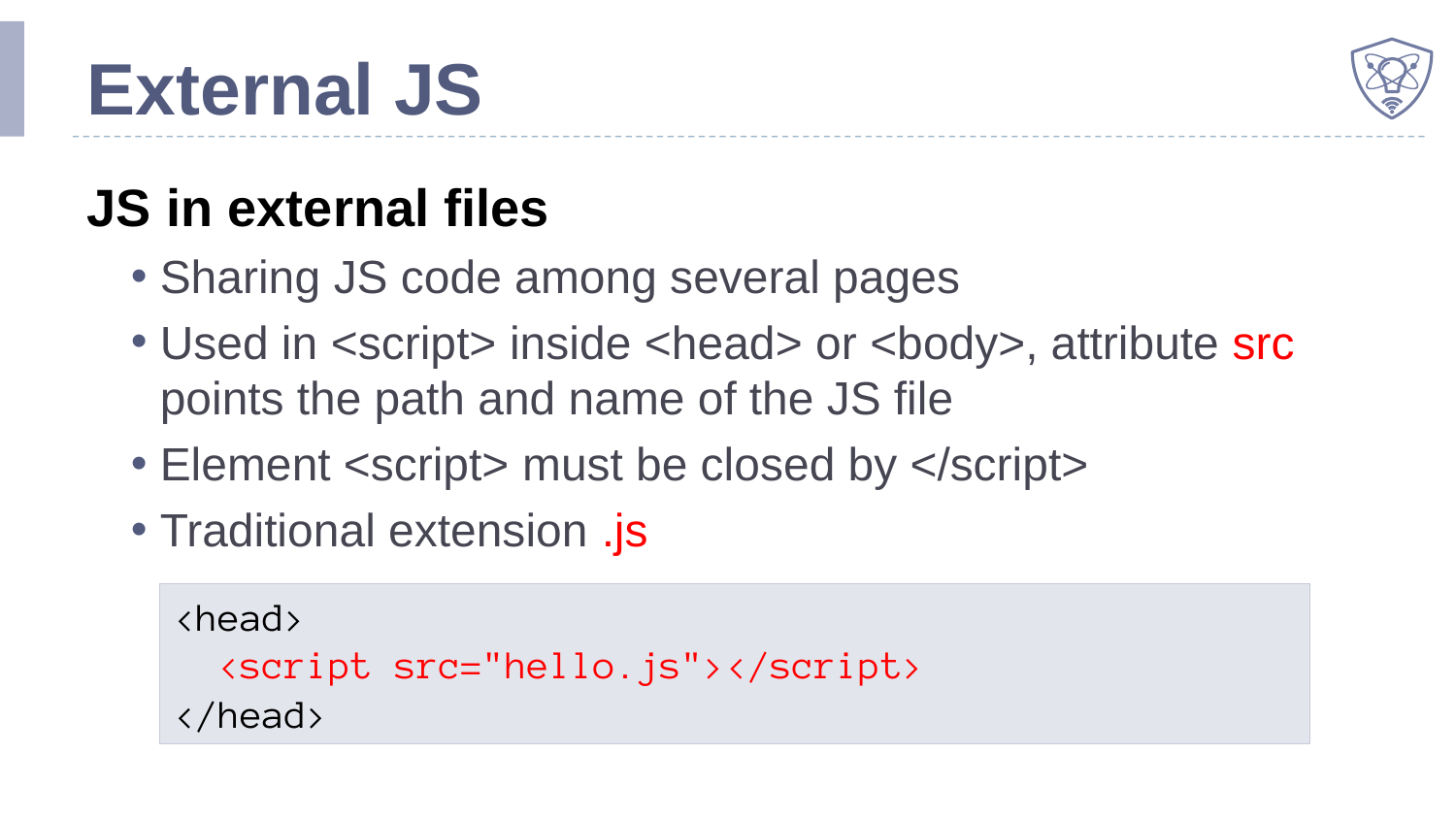

# External JS
JS in external files
Sharing JS code among several pages
Used in <script> inside <head> or <body>, attribute src points the path and name of the JS file
Element <script> must be closed by </script>
Traditional extension .js

<head>
  <script src="hello.js"></script>
</head>